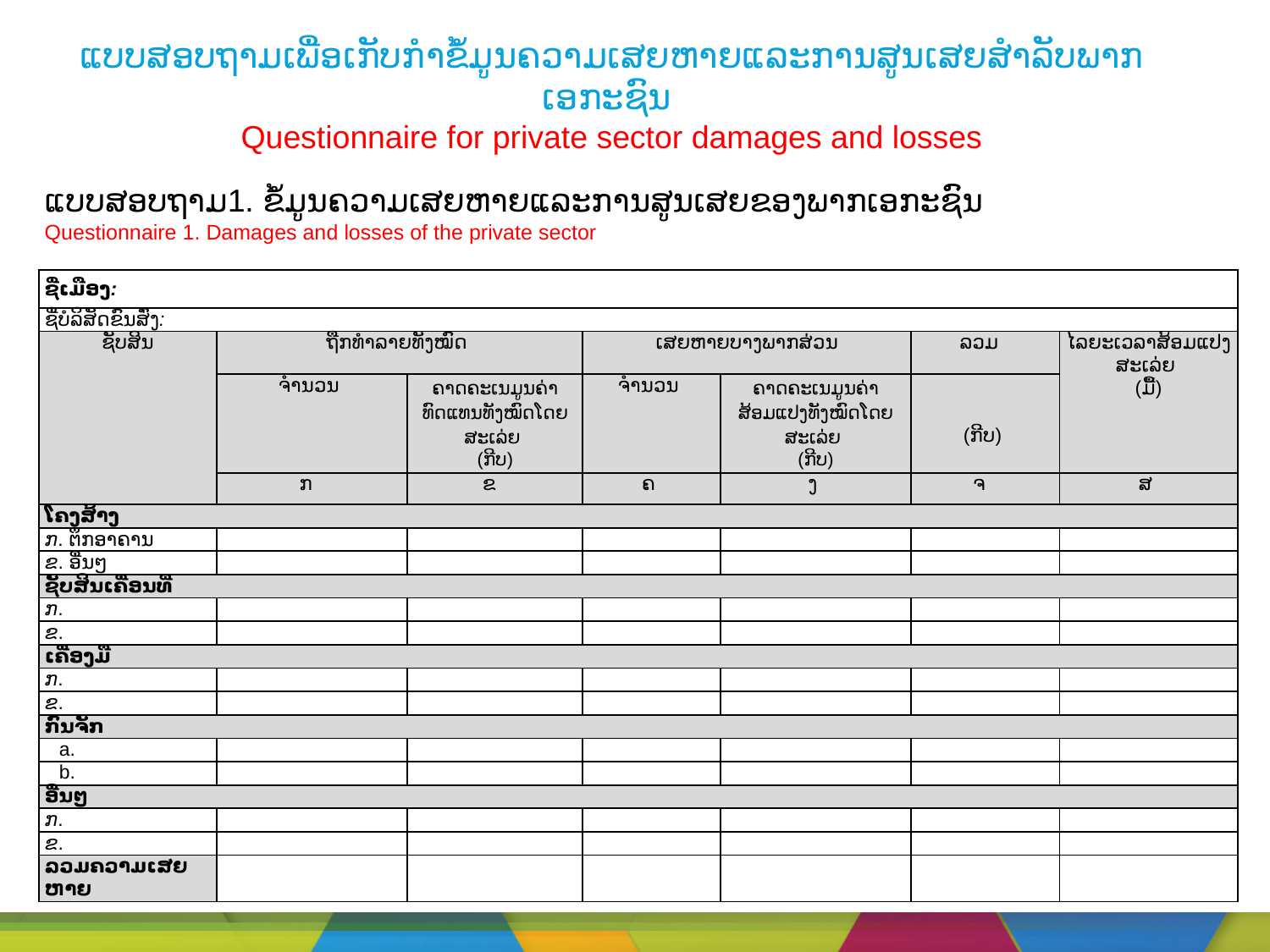

# ແບບສອບຖາມເພື່ອເກັບກໍາຂໍ້ມູນຄວາມເສຍຫາຍແລະການສູນເສຍສໍາລັບພາກເອກະຊົນ Questionnaire for private sector damages and losses
ແບບສອບຖາມ1. ຂໍ້ມູນຄວາມເສຍຫາຍແລະການສູນເສຍຂອງພາກເອກະຊົນ
Questionnaire 1. Damages and losses of the private sector
| ຊື່​ເມືອງ: |  |  |  |  |  |  |
| --- | --- | --- | --- | --- | --- | --- |
| ຊື່​ບໍລິສັດ​ຂົນ​ສົ່ງ: |  |  |  |  |  |  |
| ຊັບ​ສິນ | ຖືກທໍາລາຍທັງໝົດ |  | ເສຍຫາຍບາງພາກສ່ວນ |  | ລວມ | ໄລຍະເວລາສ້ອມແປງສະເລ່ຍ (ມື້) |
|  | ຈໍານວນ | ຄາດຄະເນມູນຄ່າທົດແທນທັງໝົດໂດຍສະເລ່ຍ (ກີບ) | ຈໍານວນ | ຄາດຄະເນມູນຄ່າສ້ອມແປງທັງໝົດໂດຍສະເລ່ຍ (ກີບ) | (ກີບ) |  |
|  | ກ | ຂ | ຄ | ງ | ຈ | ສ |
| ​ໂຄງ​ສ້າງ |  |  |  |  |  |  |
| ກ. ຕຶກ​ອາຄານ |  |  |  |  |  |  |
| ຂ. ອື່ນໆ |  |  |  |  |  |  |
| ຊັບ​ສິນ​ເຄື່ອນ​ທີ່ |  |  |  |  |  |  |
| ກ. |  |  |  |  |  |  |
| ຂ. |  |  |  |  |  |  |
| ​ເຄື່ອງມື |  |  |  |  |  |  |
| ກ. |  |  |  |  |  |  |
| ຂ. |  |  |  |  |  |  |
| ​ກົນ​ຈັກ |  |  |  |  |  |  |
| a. |  |  |  |  |  |  |
| b. |  |  |  |  |  |  |
| ອື່ນໆ |  |  |  |  |  |  |
| ກ. |  |  |  |  |  |  |
| ຂ. |  |  |  |  |  |  |
| ລວມຄວາມ​ເສຍ​ຫາຍ |  |  |  |  |  |  |